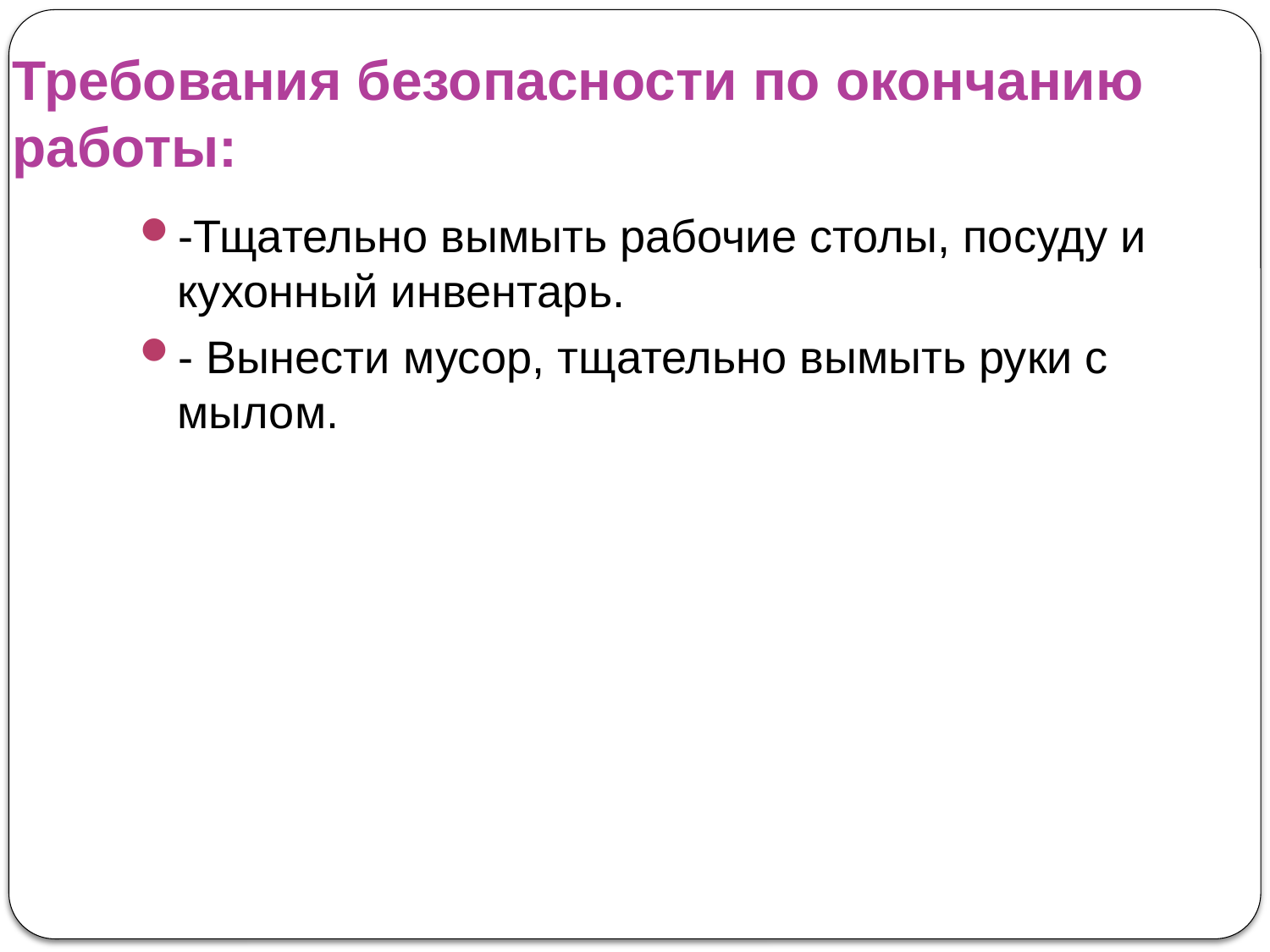

# Требования безопасности по окончанию работы:
-Тщательно вымыть рабочие столы, посуду и кухонный инвентарь.
- Вынести мусор, тщательно вымыть руки с мылом.